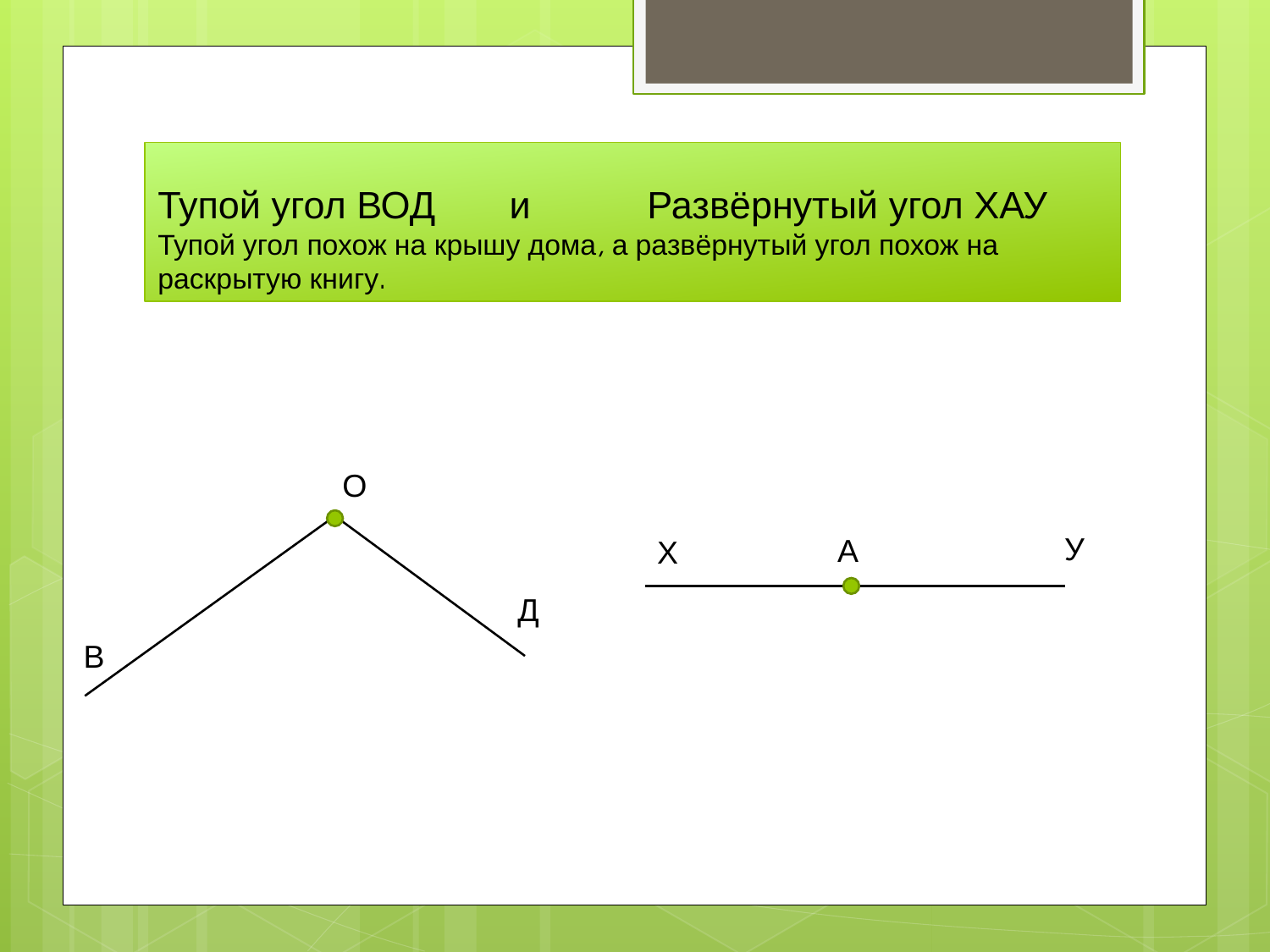

# Тупой угол ВОД       и           Развёрнутый угол ХАУ Тупой угол похож на крышу дома, а развёрнутый угол похож на раскрытую книгу.
О

У
А
Х

Д
В